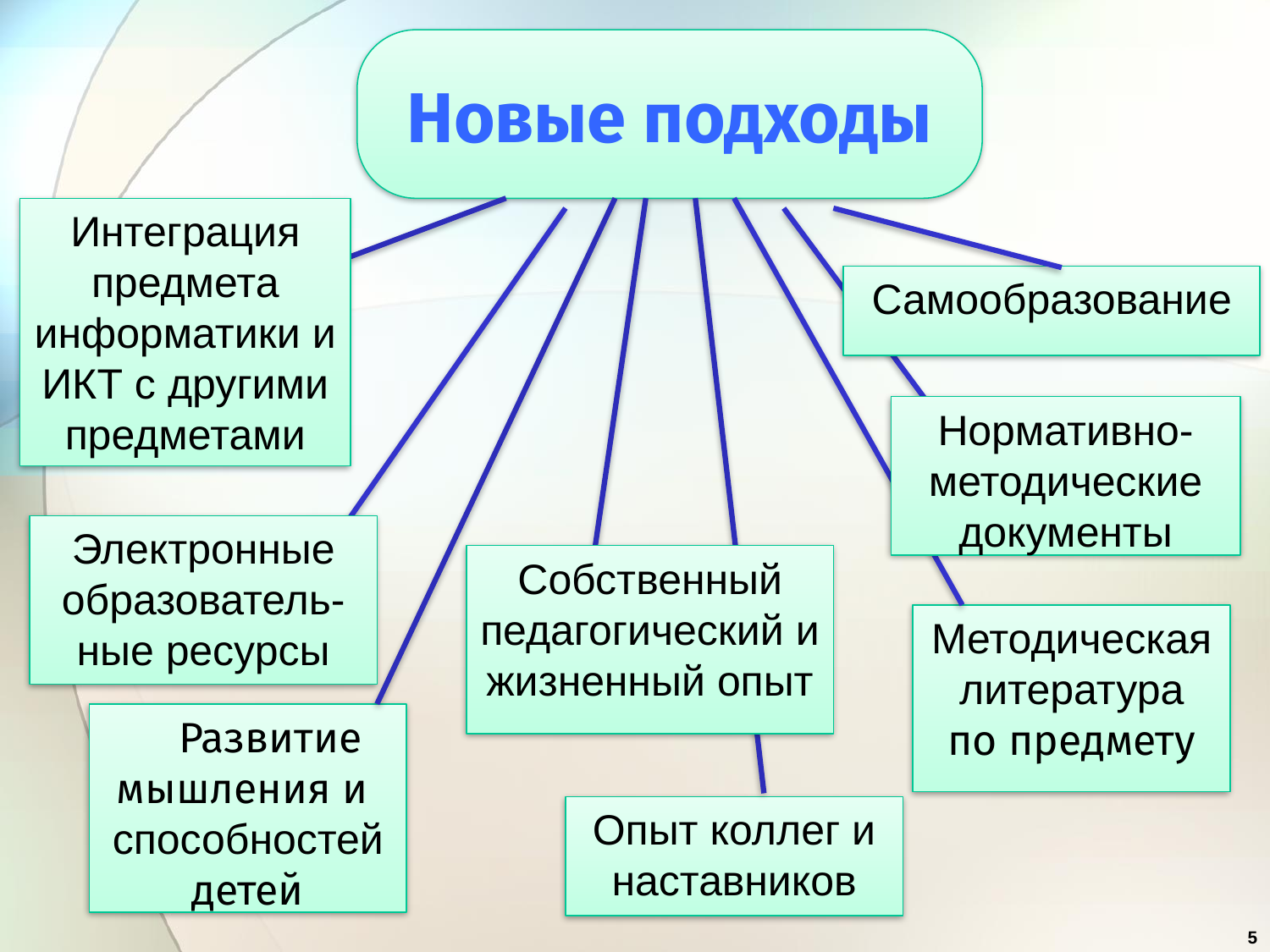

Новые подходы

Интеграция предмета информатики и ИКТ с другими предметами

Самообразование

Нормативно-методические документы
Электронные образователь-
ные ресурсы

Собственный педагогический и жизненный опыт
Методическая литература
по предмету
    Развитие мышления и  способностей детей
Опыт коллег и наставников

5